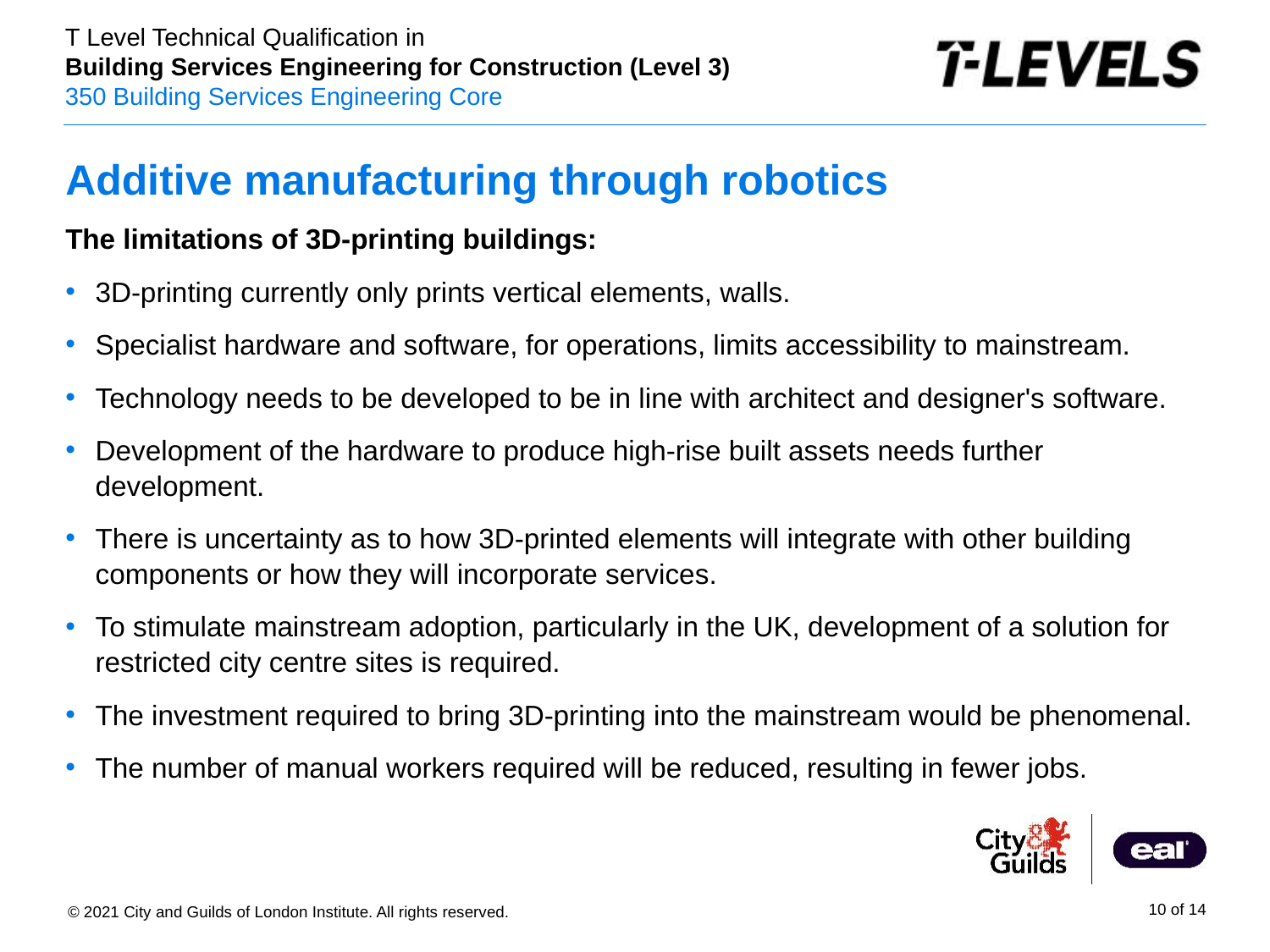

# Additive manufacturing through robotics
The limitations of 3D-printing buildings:
3D-printing currently only prints vertical elements, walls.
Specialist hardware and software, for operations, limits accessibility to mainstream.
Technology needs to be developed to be in line with architect and designer's software.
Development of the hardware to produce high-rise built assets needs further development.
There is uncertainty as to how 3D-printed elements will integrate with other building components or how they will incorporate services.
To stimulate mainstream adoption, particularly in the UK, development of a solution for restricted city centre sites is required.
The investment required to bring 3D-printing into the mainstream would be phenomenal.
The number of manual workers required will be reduced, resulting in fewer jobs.

						         Arachne 3D Printed Building Façade,
						design by Lei Yu / Yuexiu Group27 Oct 2018

Source:https://www.e-architect.co.uk/china/arachne-3d-printed-building-facade-building-façade
https://www.designingbuildings.co.uk/wiki/File:3dprinting.jpg#filelinks